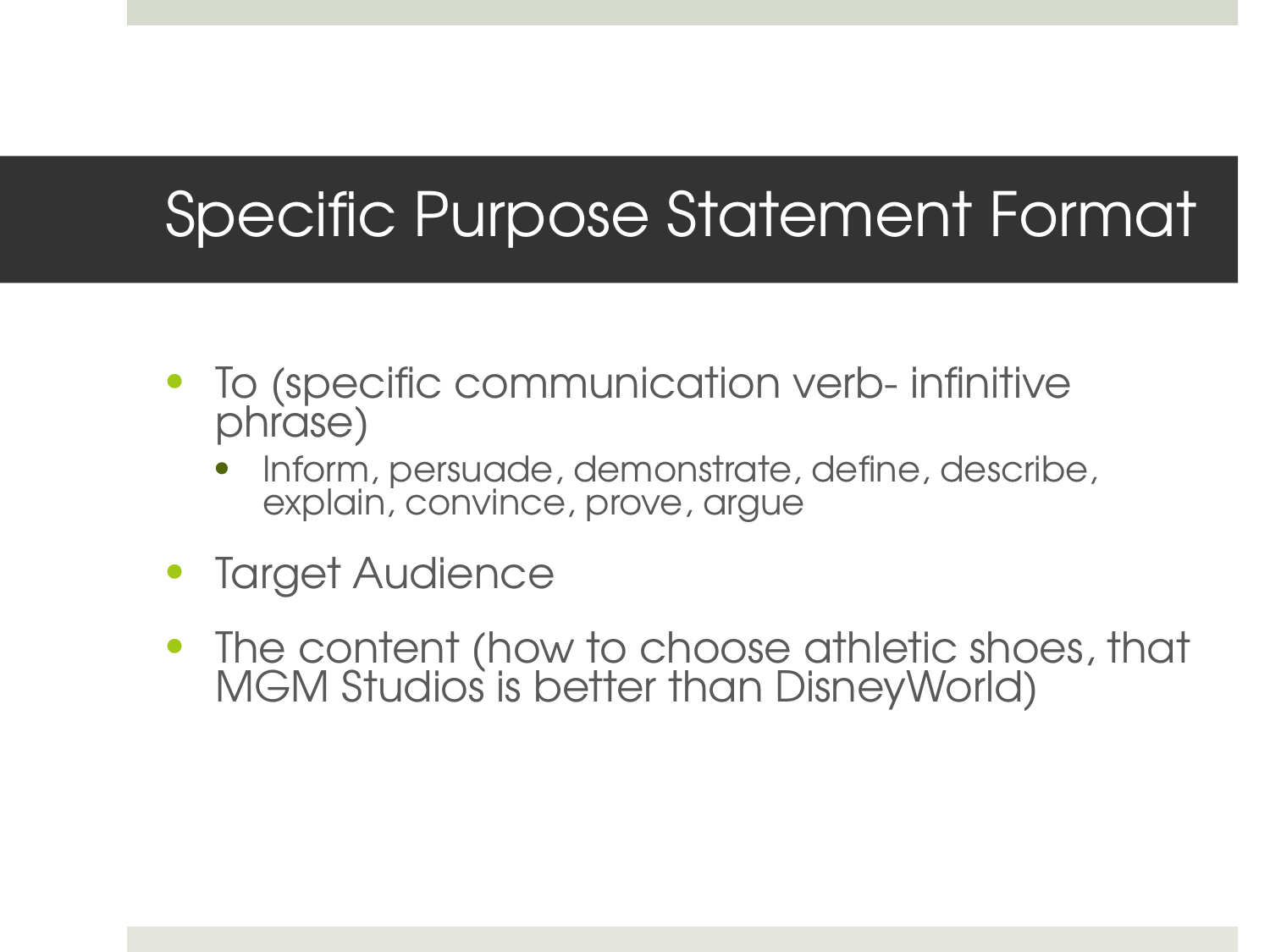

# Specific Purpose Statement Format
To (specific communication verb- infinitive phrase)
Inform, persuade, demonstrate, define, describe, explain, convince, prove, argue
Target Audience
The content (how to choose athletic shoes, that MGM Studios is better than DisneyWorld)